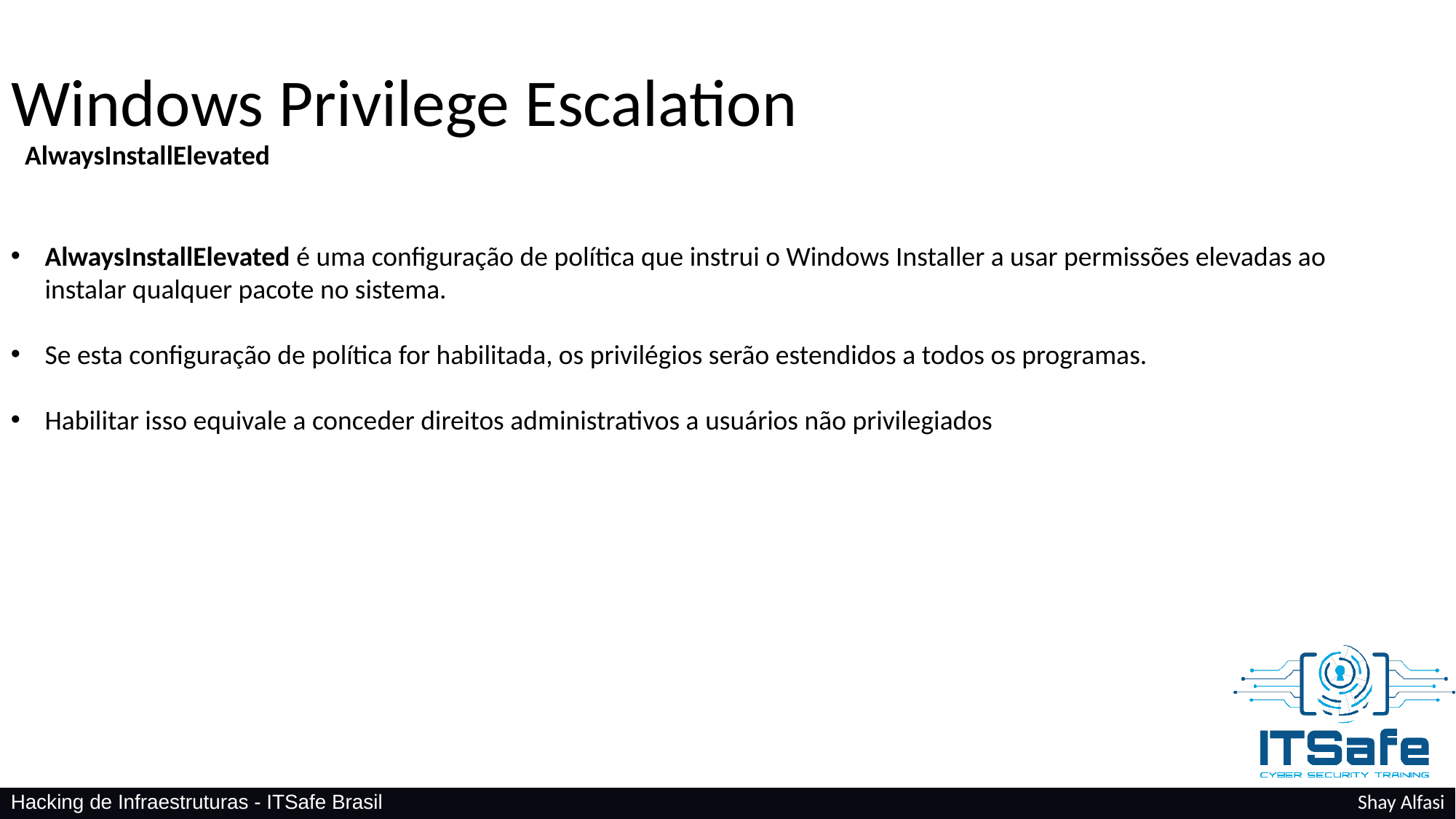

Windows Privilege Escalation
AlwaysInstallElevated
AlwaysInstallElevated é uma configuração de política que instrui o Windows Installer a usar permissões elevadas ao instalar qualquer pacote no sistema.

Se esta configuração de política for habilitada, os privilégios serão estendidos a todos os programas.

Habilitar isso equivale a conceder direitos administrativos a usuários não privilegiados